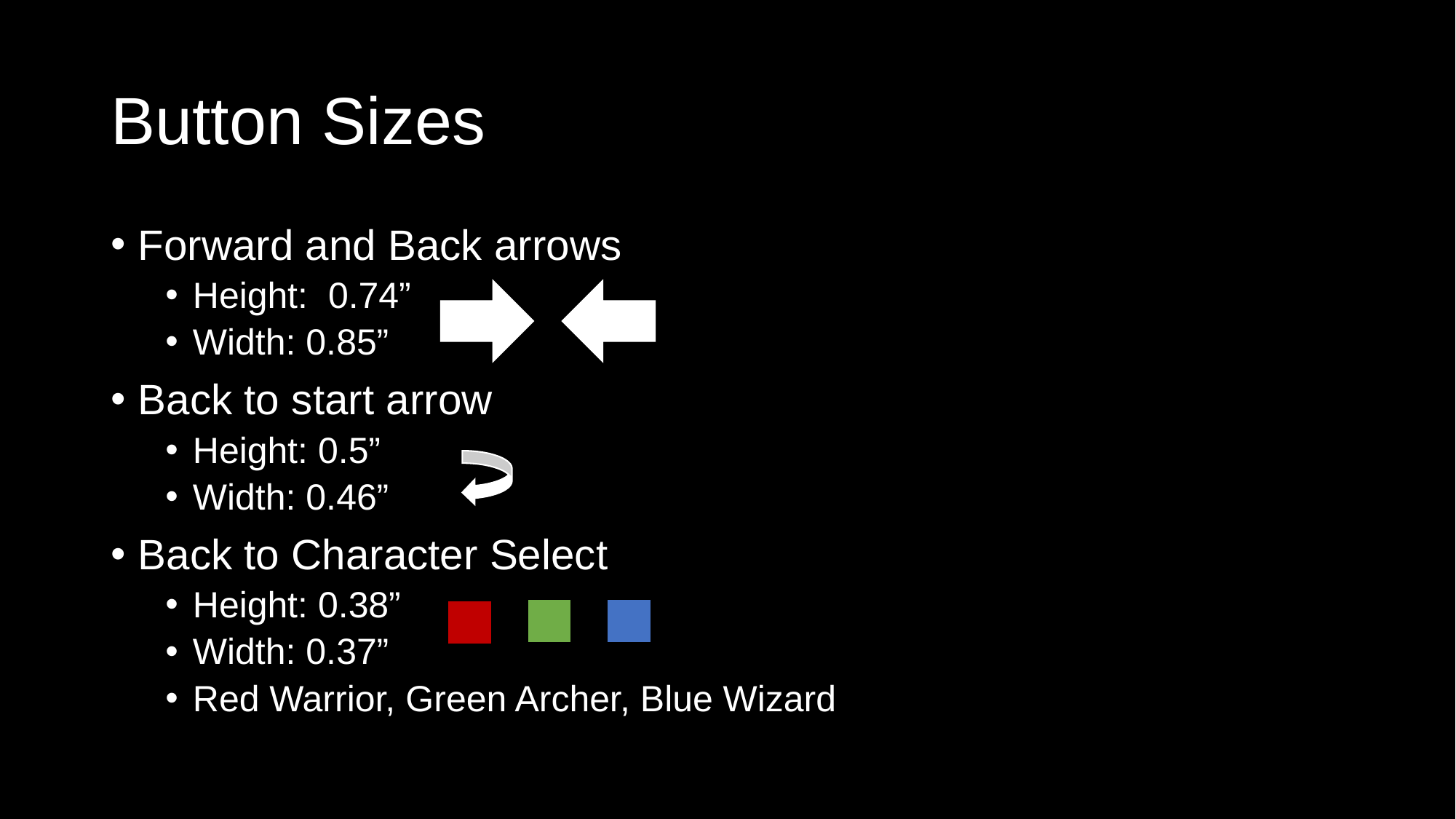

# Button Sizes
Forward and Back arrows
Height:  0.74”
Width: 0.85”
Back to start arrow
Height: 0.5”
Width: 0.46”
Back to Character Select
Height: 0.38”
Width: 0.37”
Red Warrior, Green Archer, Blue Wizard